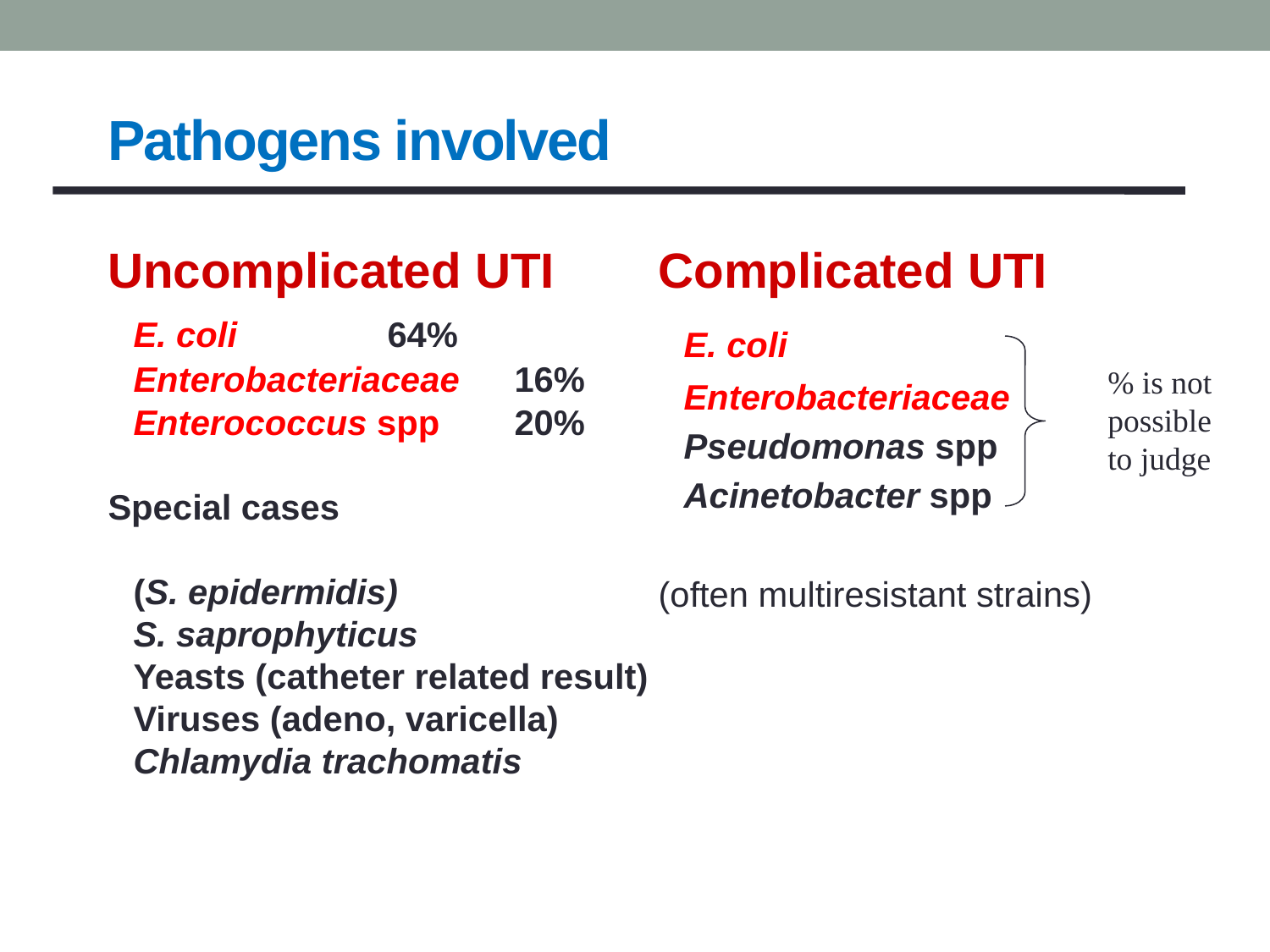

# Pathogens involved

Uncomplicated UTI
	E. coli 		64%
	Enterobacteriaceae  	16%
	Enterococcus spp	20%

Special cases

	(S. epidermidis)
	S. saprophyticus
	Yeasts (catheter related result)
	Viruses (adeno, varicella)
	Chlamydia trachomatis
Complicated UTI
	E. coli
	Enterobacteriaceae
	Pseudomonas spp
	Acinetobacter spp

(often multiresistant strains)

% is not possible to judge